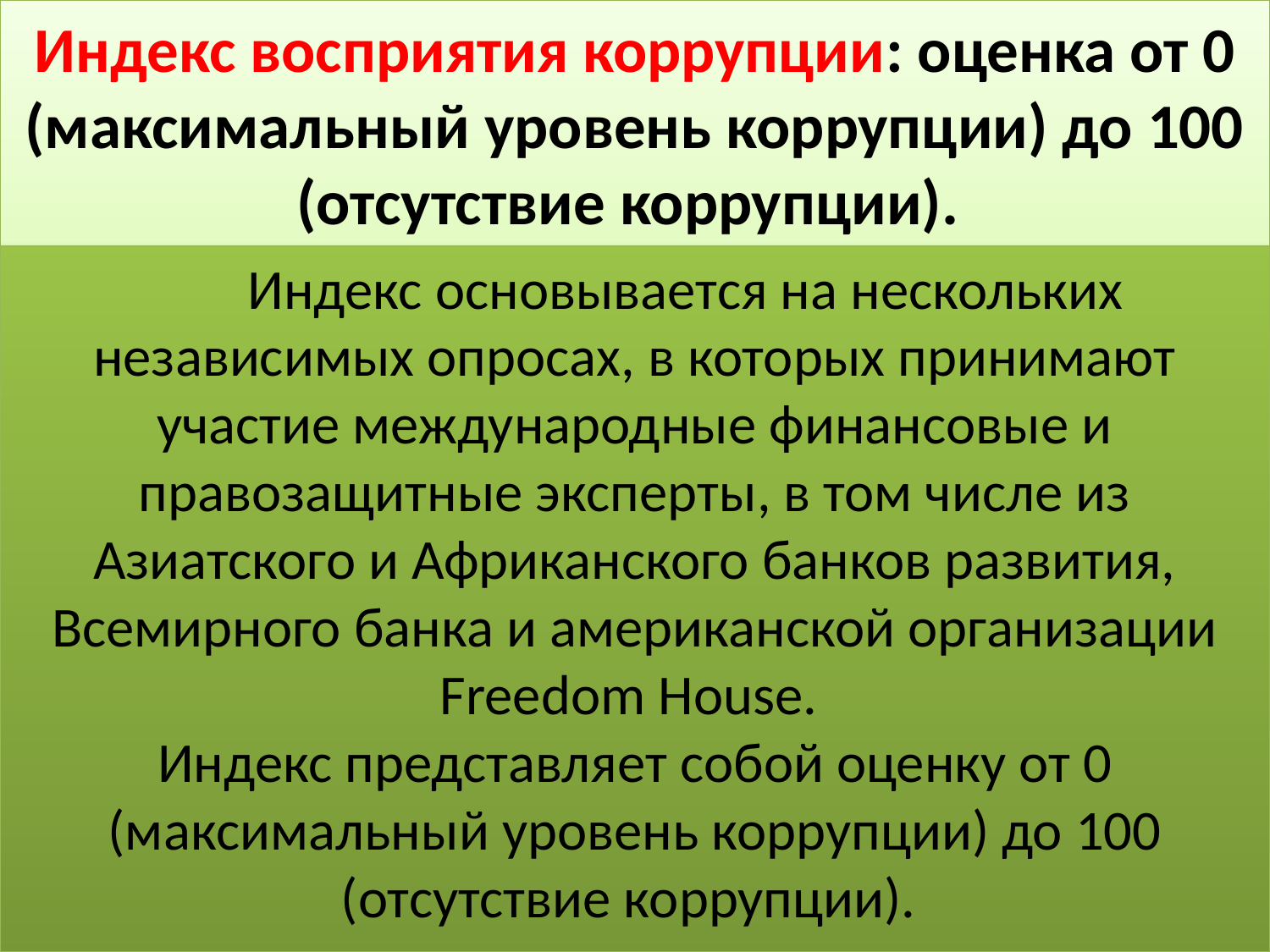

# Индекс восприятия коррупции: оценка от 0 (максимальный уровень коррупции) до 100 (отсутствие коррупции).
        Индекс основывается на нескольких независимых опросах, в которых принимают участие международные финансовые и правозащитные эксперты, в том числе из Азиатского и Африканского банков развития, Всемирного банка и американской организации Freedom House.
Индекс представляет собой оценку от 0 (максимальный уровень коррупции) до 100 (отсутствие коррупции).
6